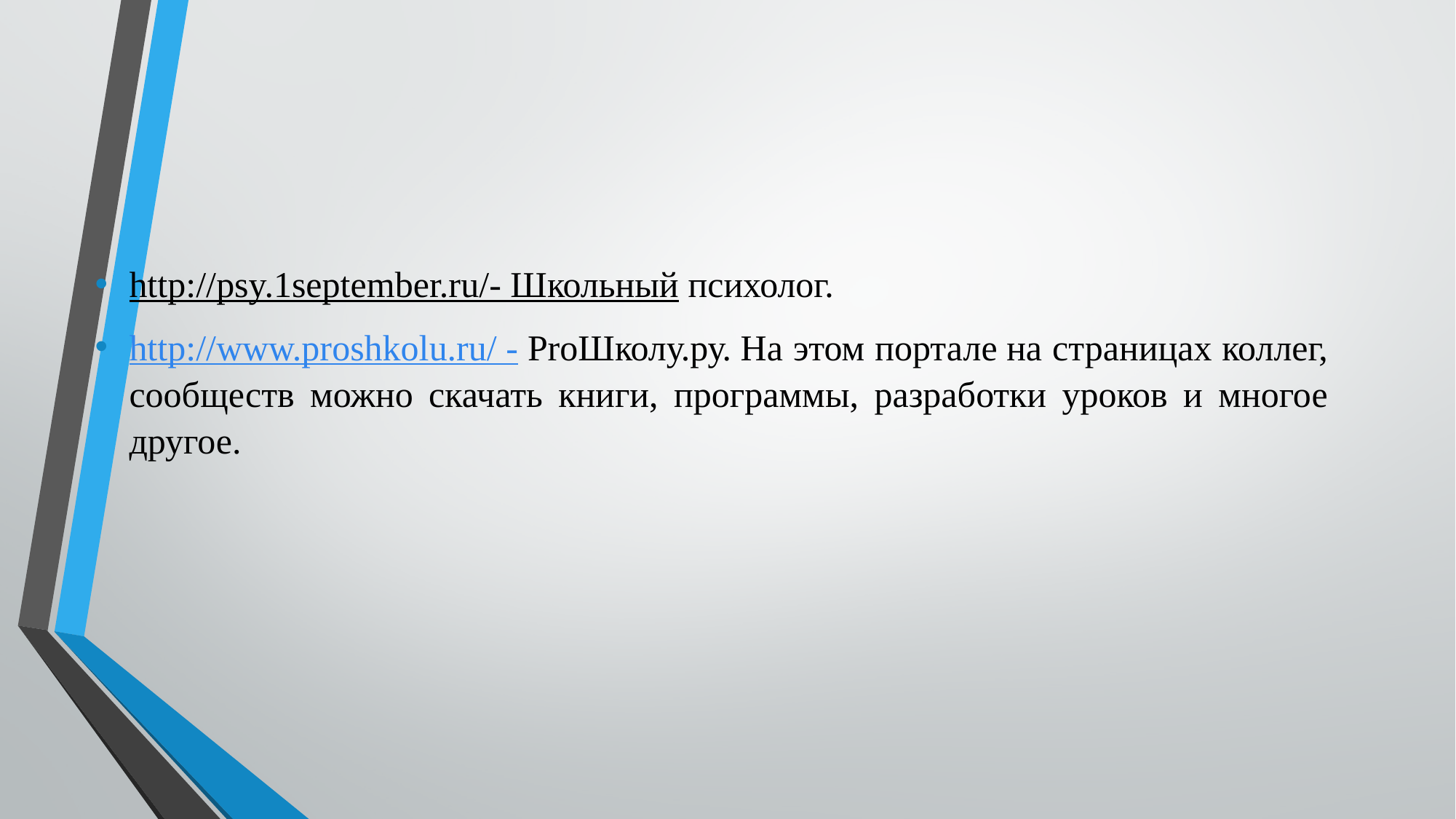

http://psy.1september.ru/- Школьный психолог.
http://www.proshkolu.ru/ - ProШколу.ру. На этом портале на страницах коллег, сообществ можно скачать книги, программы, разработки уроков и многое другое.